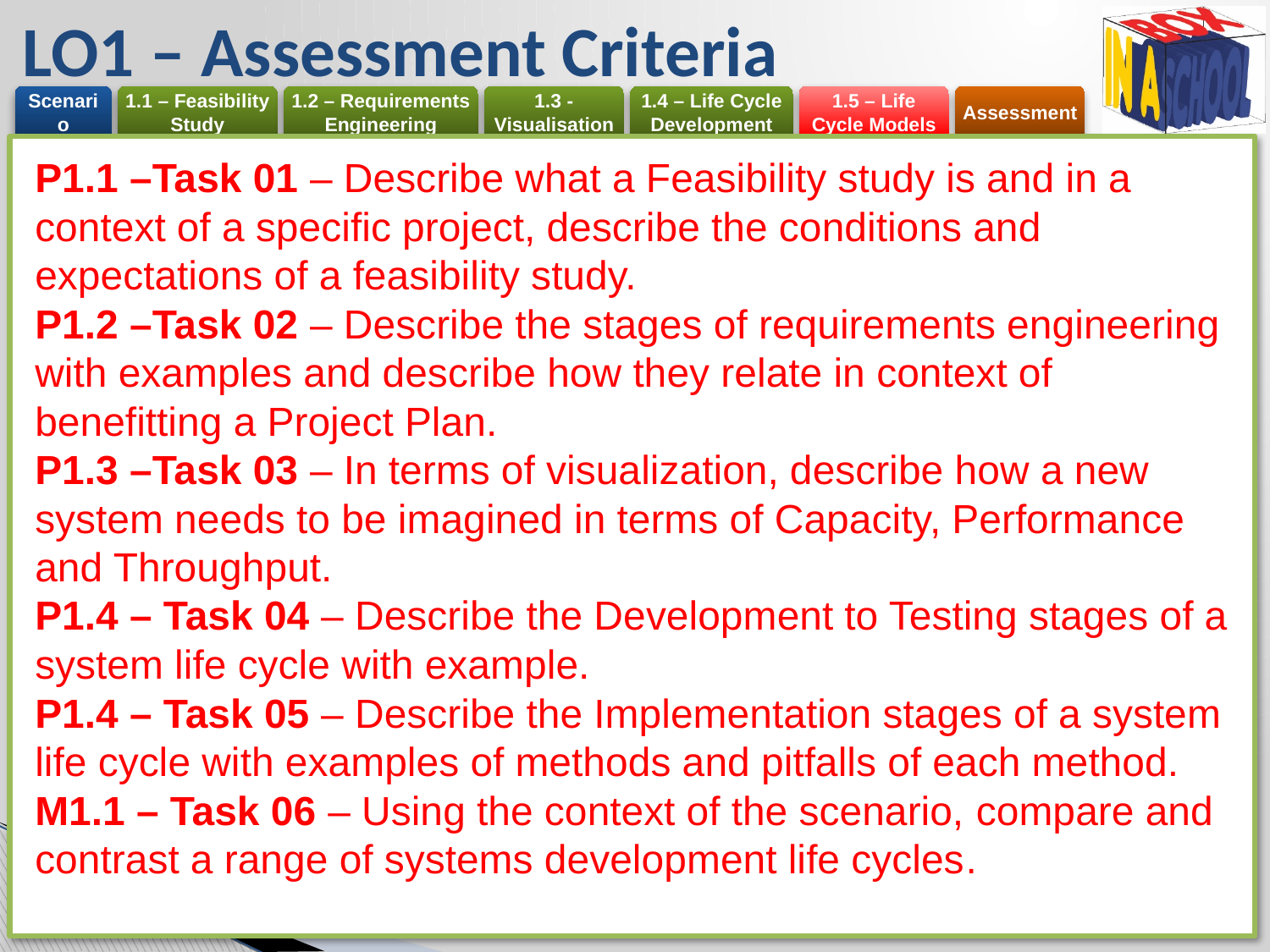

# LO1 – Assessment Criteria
P1.1 –Task 01 – Describe what a Feasibility study is and in a context of a specific project, describe the conditions and expectations of a feasibility study.
P1.2 –Task 02 – Describe the stages of requirements engineering with examples and describe how they relate in context of benefitting a Project Plan.
P1.3 –Task 03 – In terms of visualization, describe how a new system needs to be imagined in terms of Capacity, Performance and Throughput.
P1.4 – Task 04 – Describe the Development to Testing stages of a system life cycle with example.
P1.4 – Task 05 – Describe the Implementation stages of a system life cycle with examples of methods and pitfalls of each method.
M1.1 – Task 06 – Using the context of the scenario, compare and contrast a range of systems development life cycles.